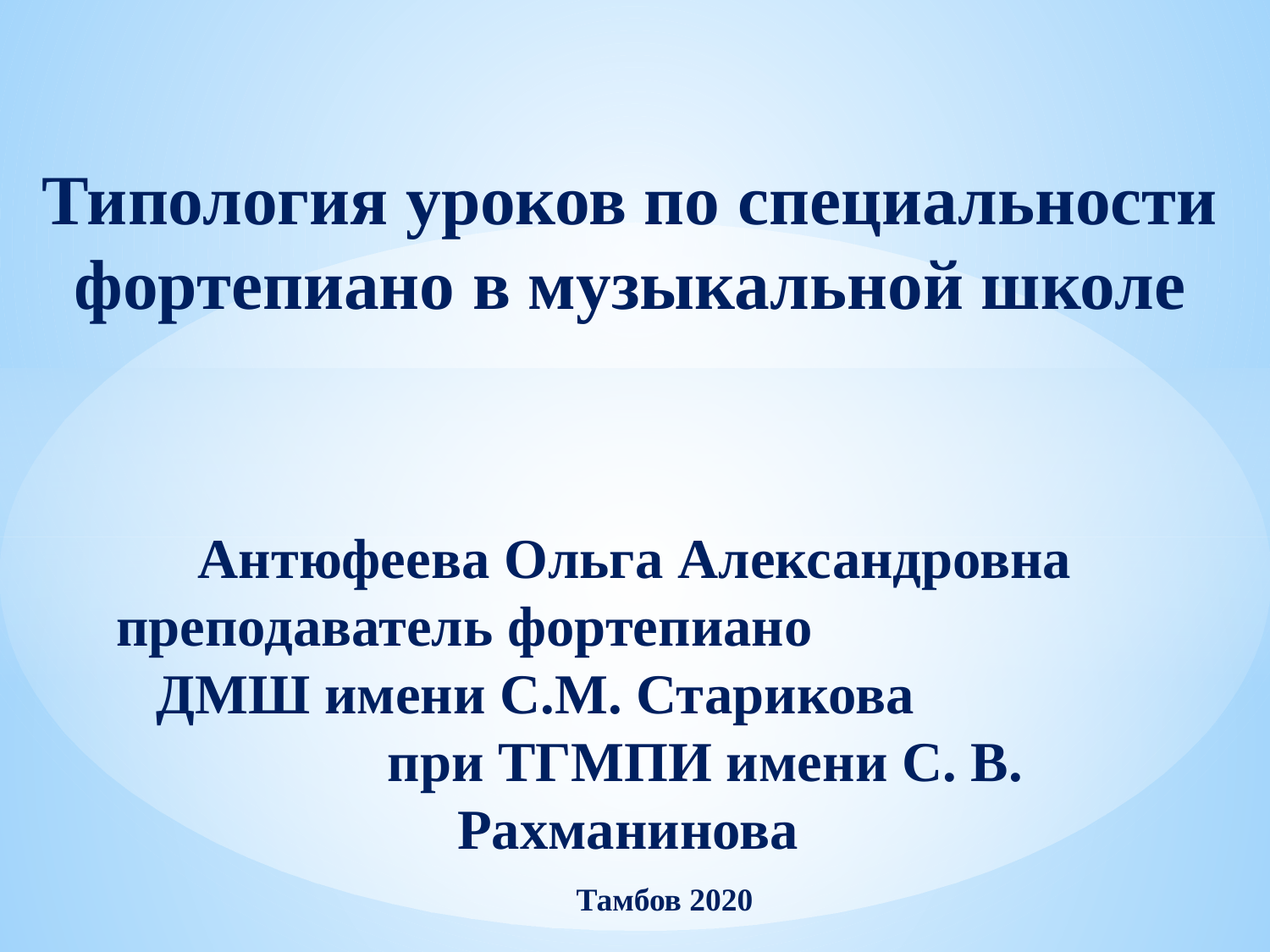

Типология уроков по специальности фортепиано в музыкальной школе

Антюфеева Ольга Александровна
преподаватель фортепиано                            ДМШ имени С.М. Старикова                            при ТГМПИ имени С. В. Рахманинова
Тамбов 2020